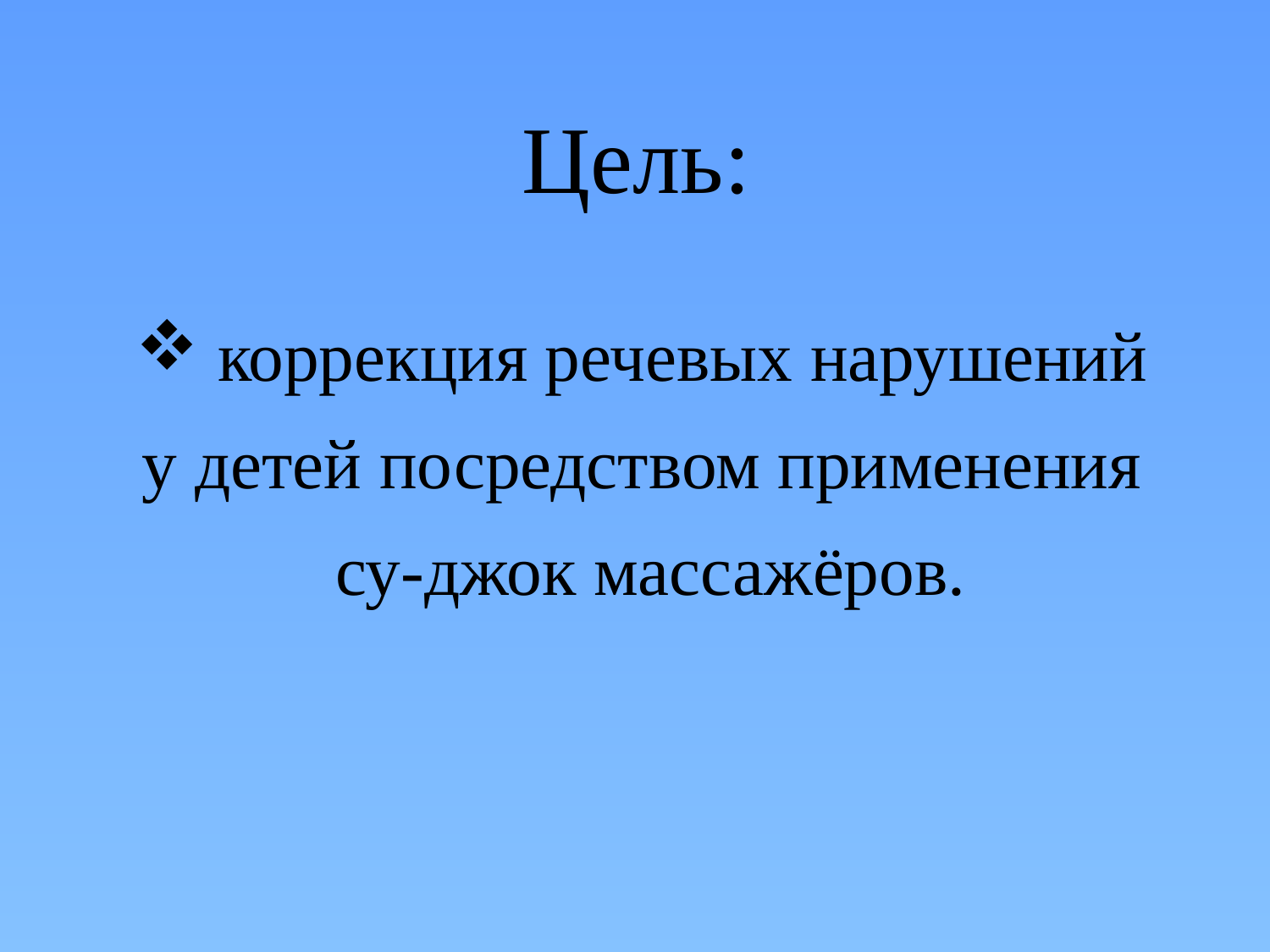

# Цель:
 коррекция речевых нарушений
у детей посредством применения
су-джок массажёров.